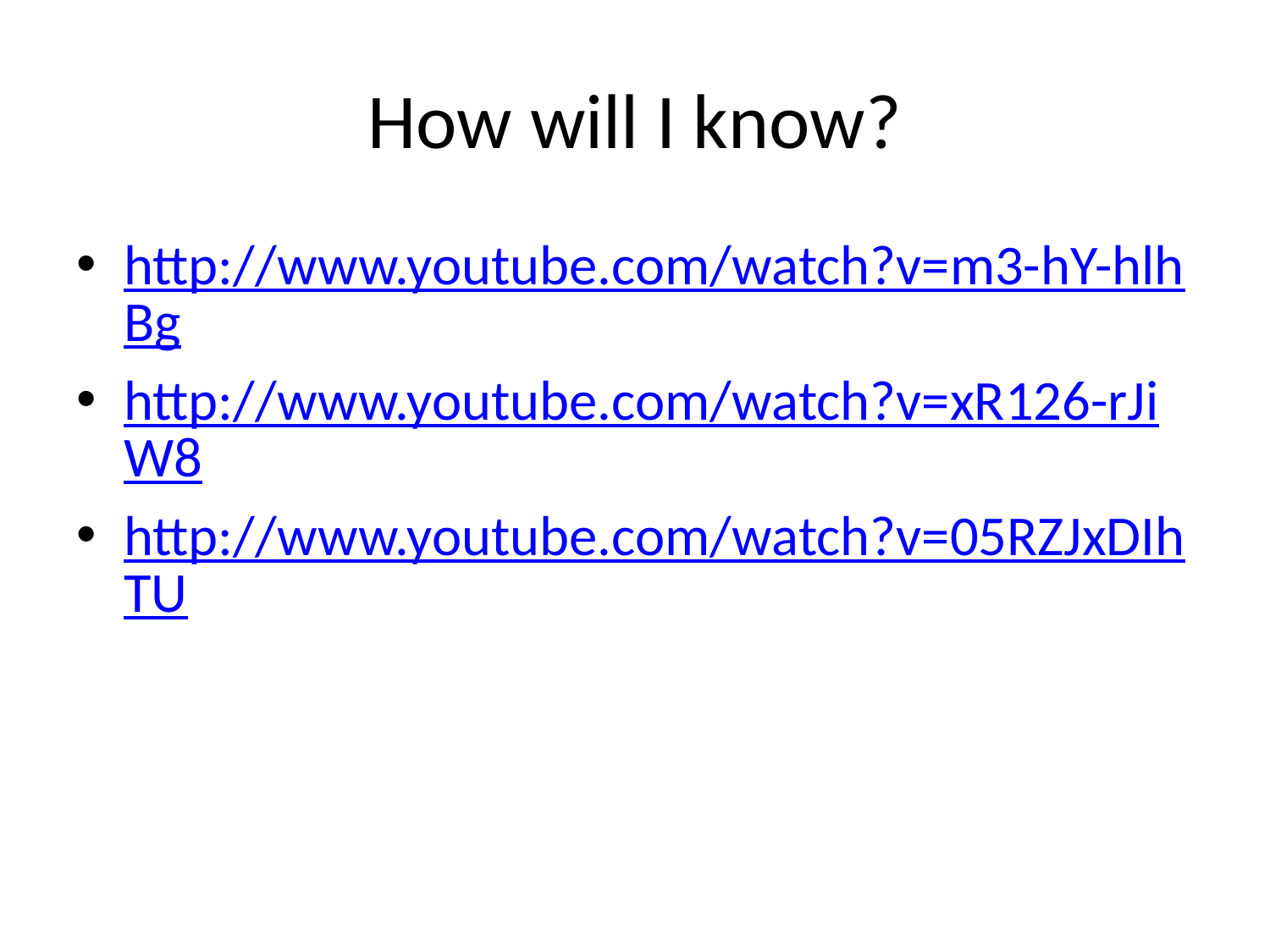

# How will I know?
http://www.youtube.com/watch?v=m3-hY-hlhBg
http://www.youtube.com/watch?v=xR126-rJiW8
http://www.youtube.com/watch?v=05RZJxDIhTU